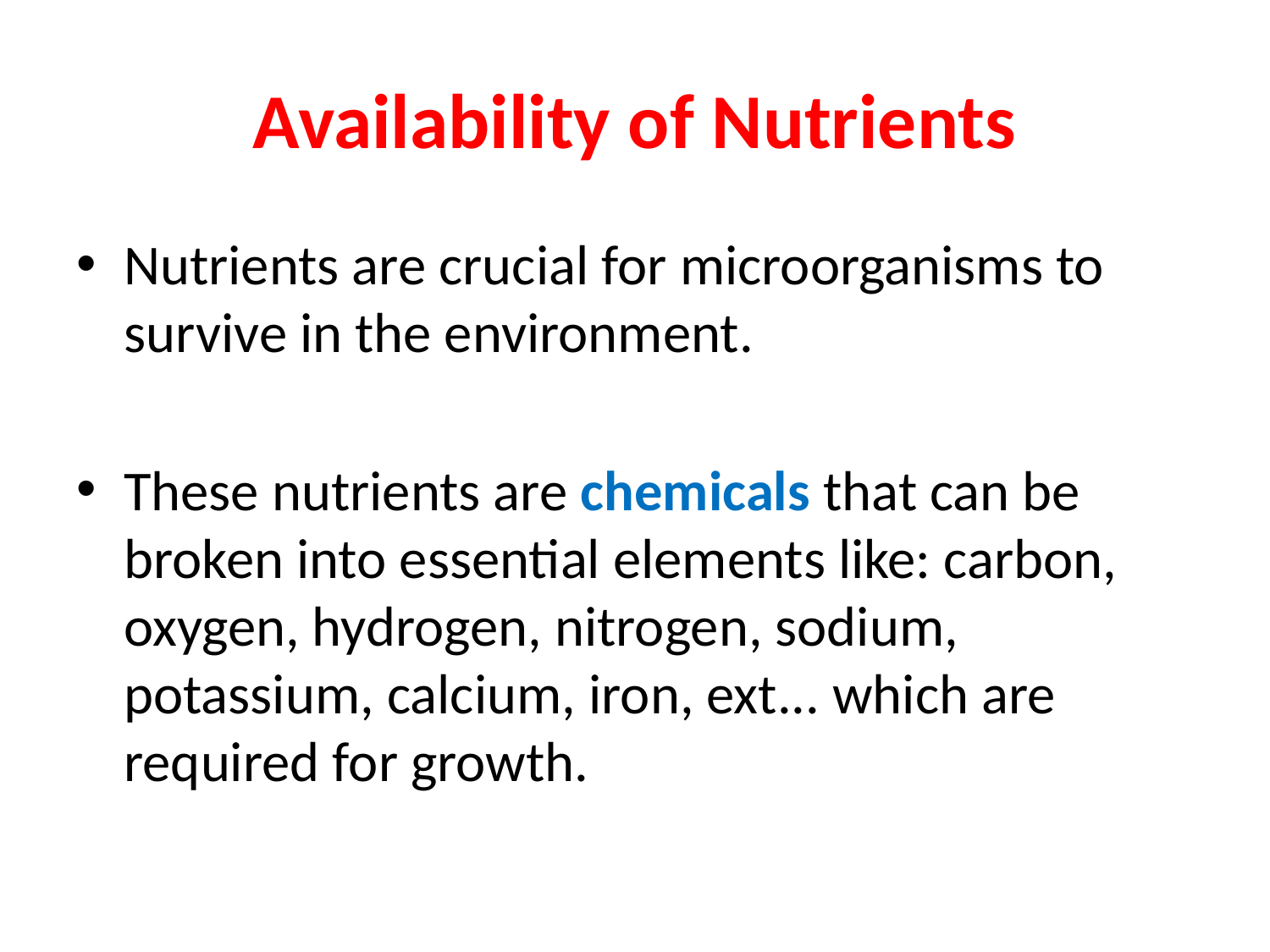

# Availability of Nutrients
Nutrients are crucial for microorganisms to survive in the environment.

These nutrients are chemicals that can be broken into essential elements like: carbon, oxygen, hydrogen, nitrogen, sodium, potassium, calcium, iron, ext... which are required for growth.